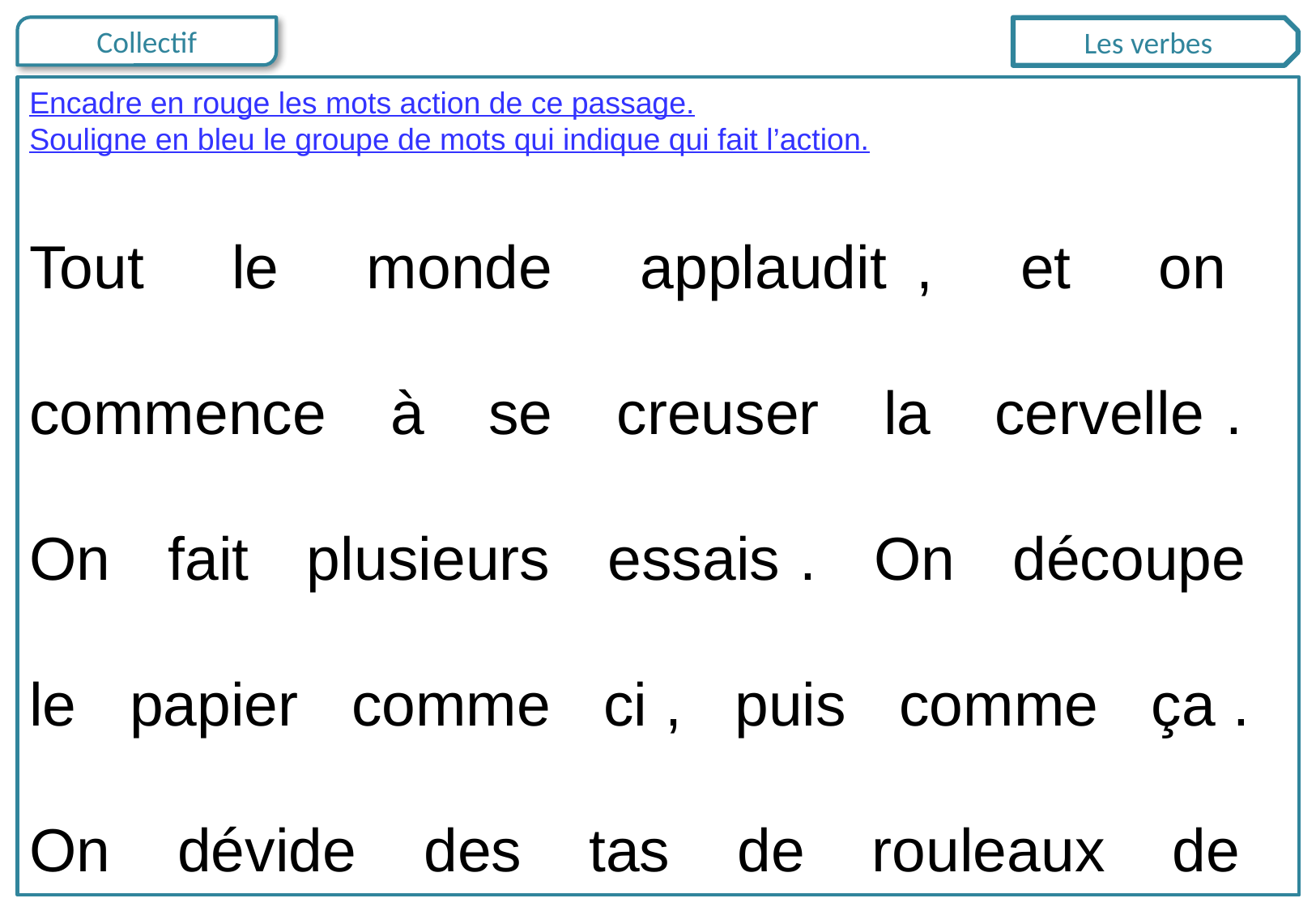

Les verbes
Encadre en rouge les mots action de ce passage.
Souligne en bleu le groupe de mots qui indique qui fait l’action.
Tout   le   monde   applaudit ,   et   on   commence   à   se   creuser   la   cervelle .   On   fait   plusieurs   essais .   On   découpe   le   papier   comme   ci ,   puis   comme   ça .   On   dévide   des   tas   de   rouleaux   de   scotch .   On   invente   des   nœuds   compliqués .   Mais   le   résultat   n’est   jamais   très   réussi .